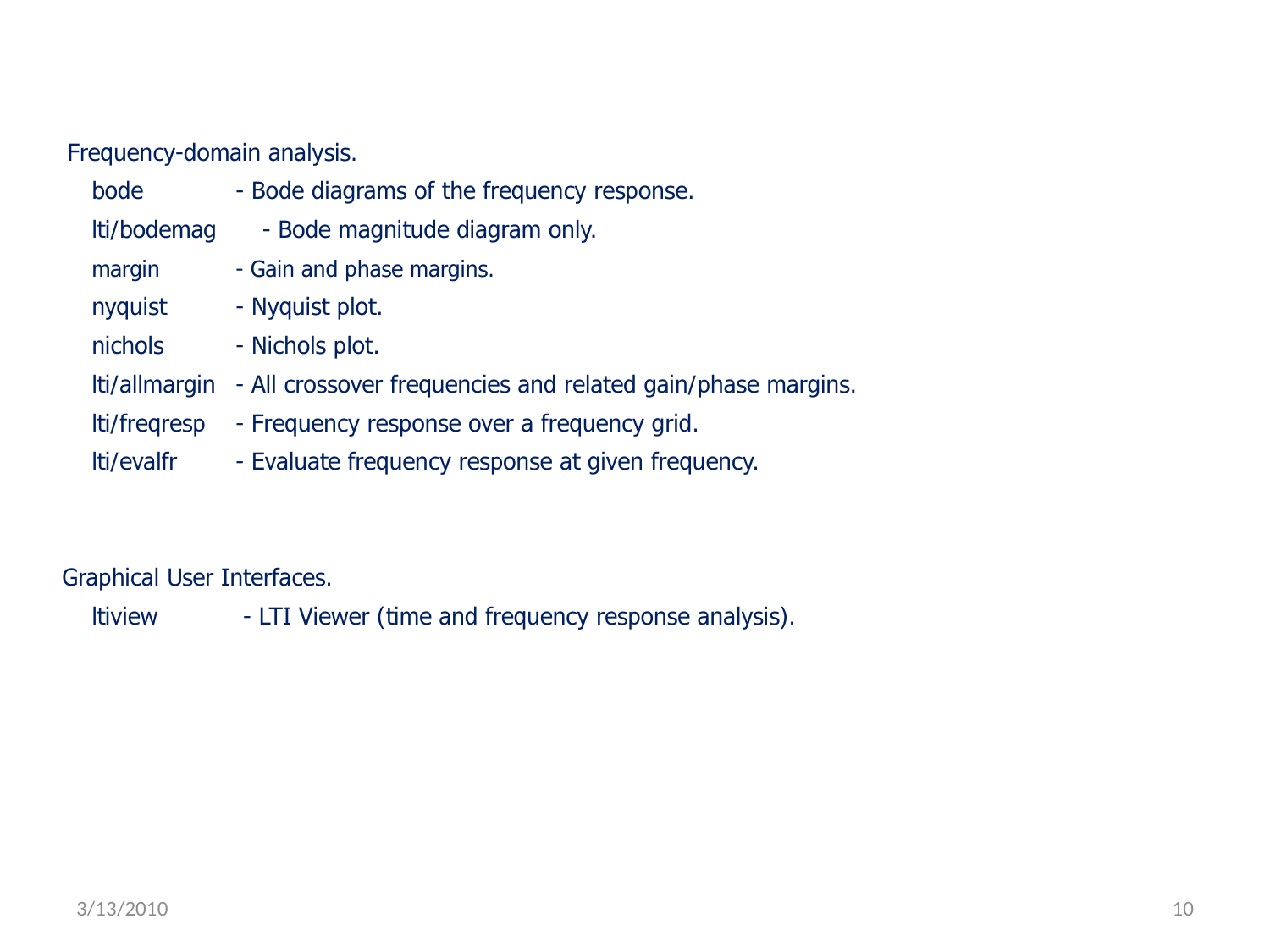

Frequency-domain analysis.
    bode           	- Bode diagrams of the frequency response.
    lti/bodemag    	- Bode magnitude diagram only.
    margin         	- Gain and phase margins.
    nyquist        	- Nyquist plot.
    nichols        	- Nichols plot.
    lti/allmargin  	- All crossover frequencies and related gain/phase margins.
    lti/freqresp   	- Frequency response over a frequency grid.
    lti/evalfr     	- Evaluate frequency response at given frequency.

Graphical User Interfaces.
    ltiview       	 - LTI Viewer (time and frequency response analysis).

3/13/2010
10